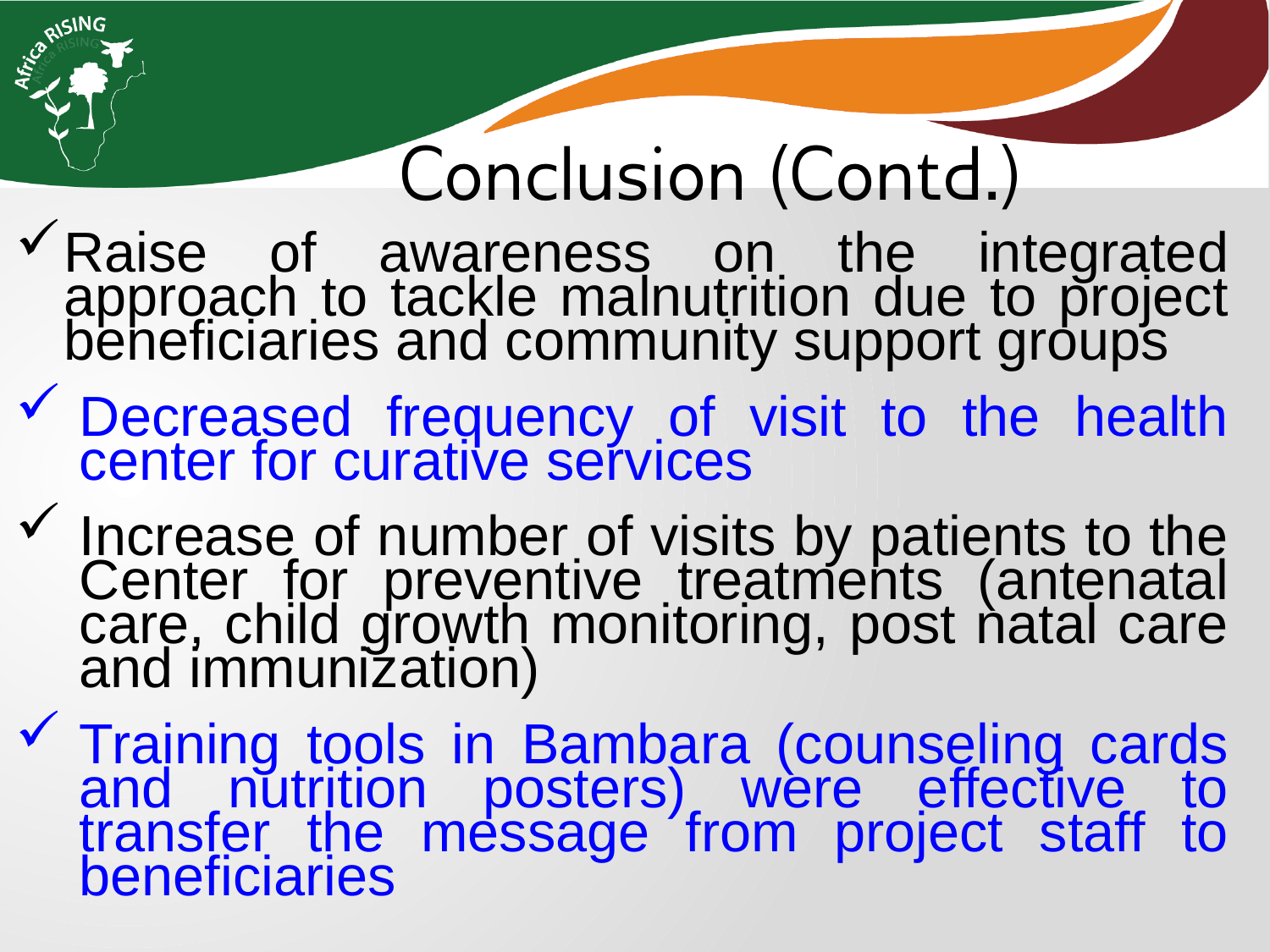

Conclusion (Contd.)
Raise of awareness on the integrated approach to tackle malnutrition due to project beneficiaries and community support groups
Decreased frequency of visit to the health center for curative services
Increase of number of visits by patients to the Center for preventive treatments (antenatal care, child growth monitoring, post natal care and immunization)
Training tools in Bambara (counseling cards and nutrition posters) were effective to transfer the message from project staff to beneficiaries